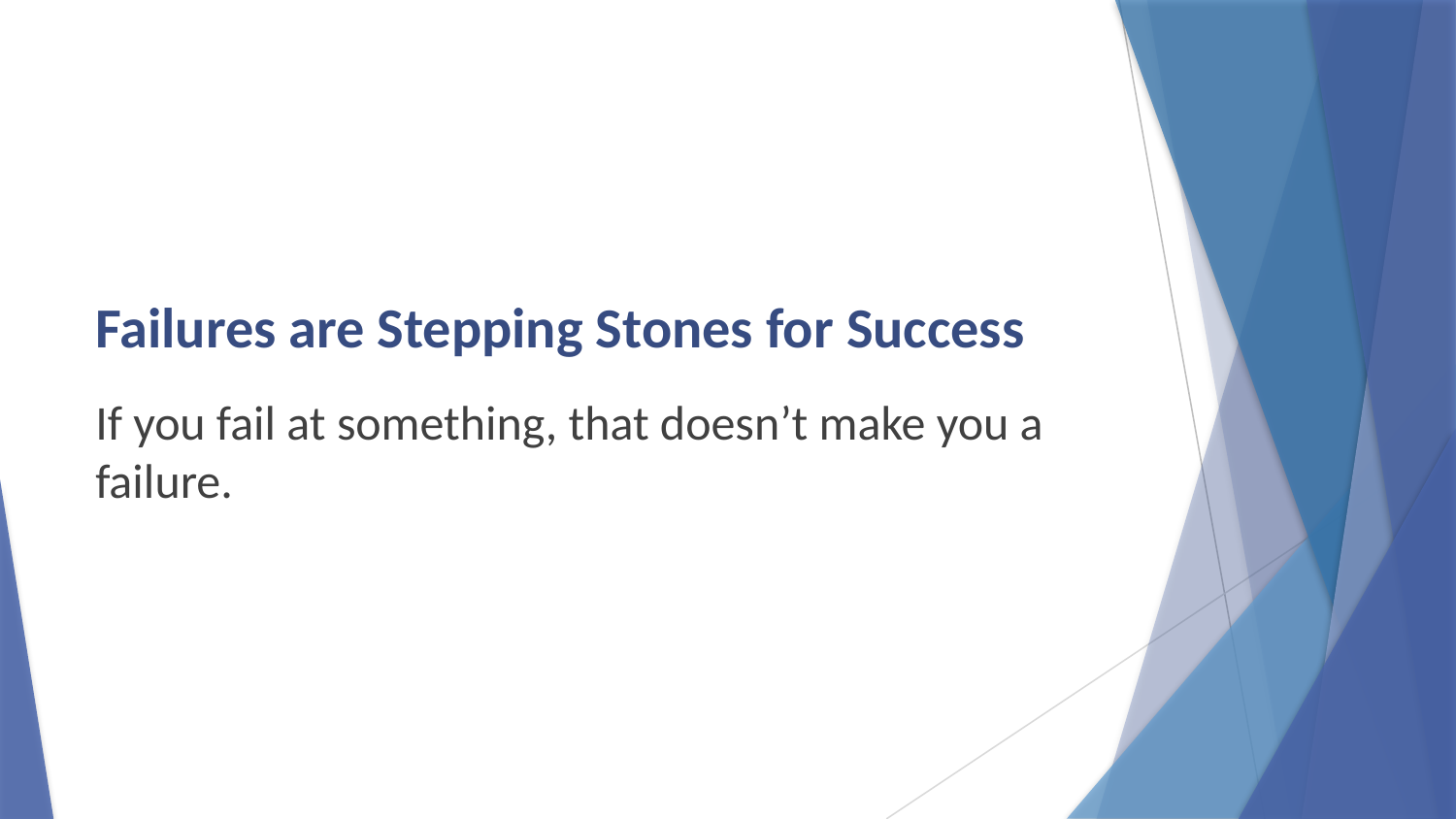

# Failures are Stepping Stones for Success
If you fail at something, that doesn’t make you a failure.